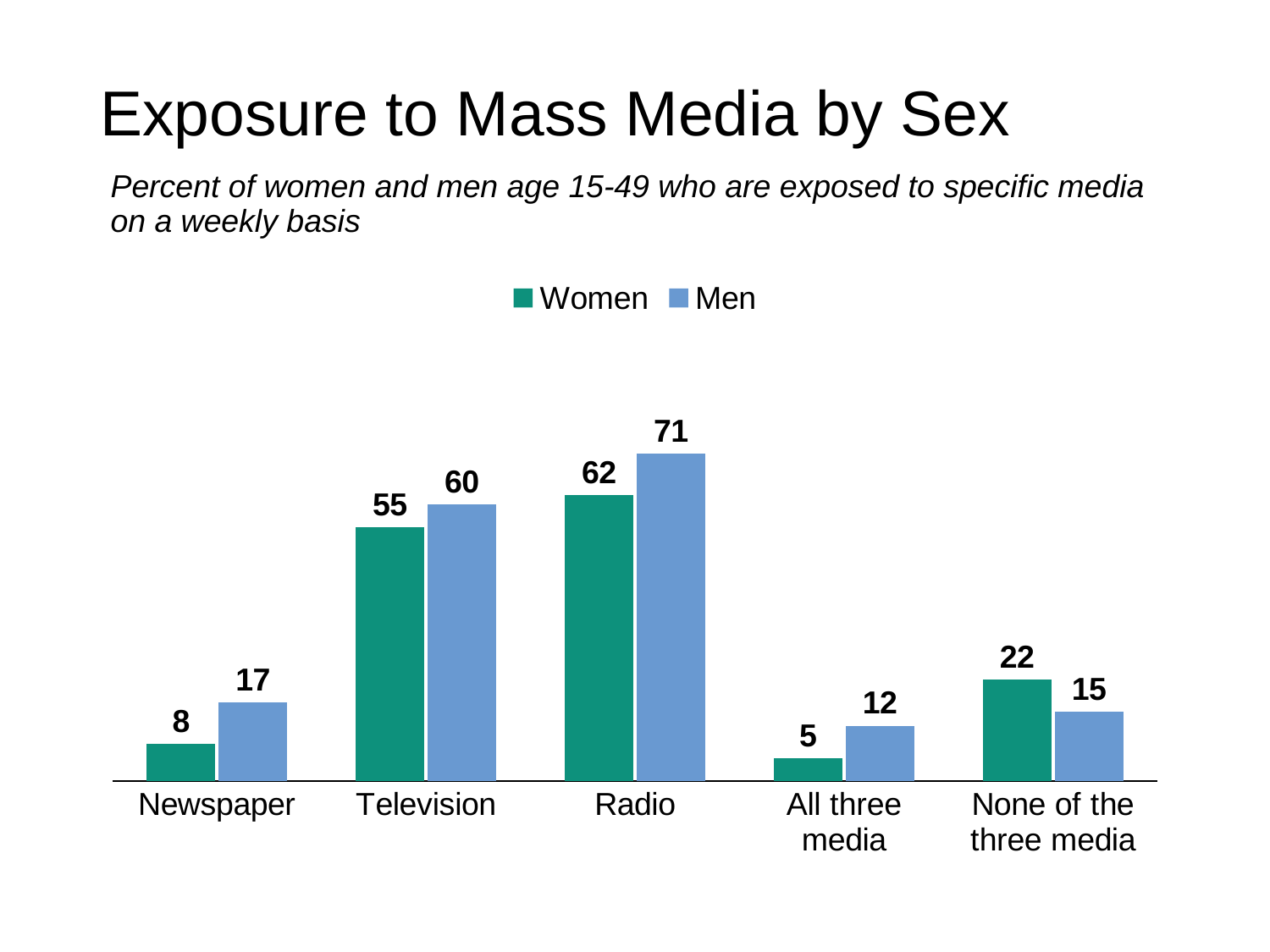

# Exposure to Mass Media by Sex
Percent of women and men age 15-49 who are exposed to specific media on a weekly basis

### Chart

| Category | Women | Men |
|---|---|---|
| Newspaper | 8.0 | 17.0 |
| Television | 55.0 | 60.0 |
| Radio | 62.0 | 71.0 |
| All three media | 5.0 | 12.0 |
| None of the three media | 22.0 | 15.0 |